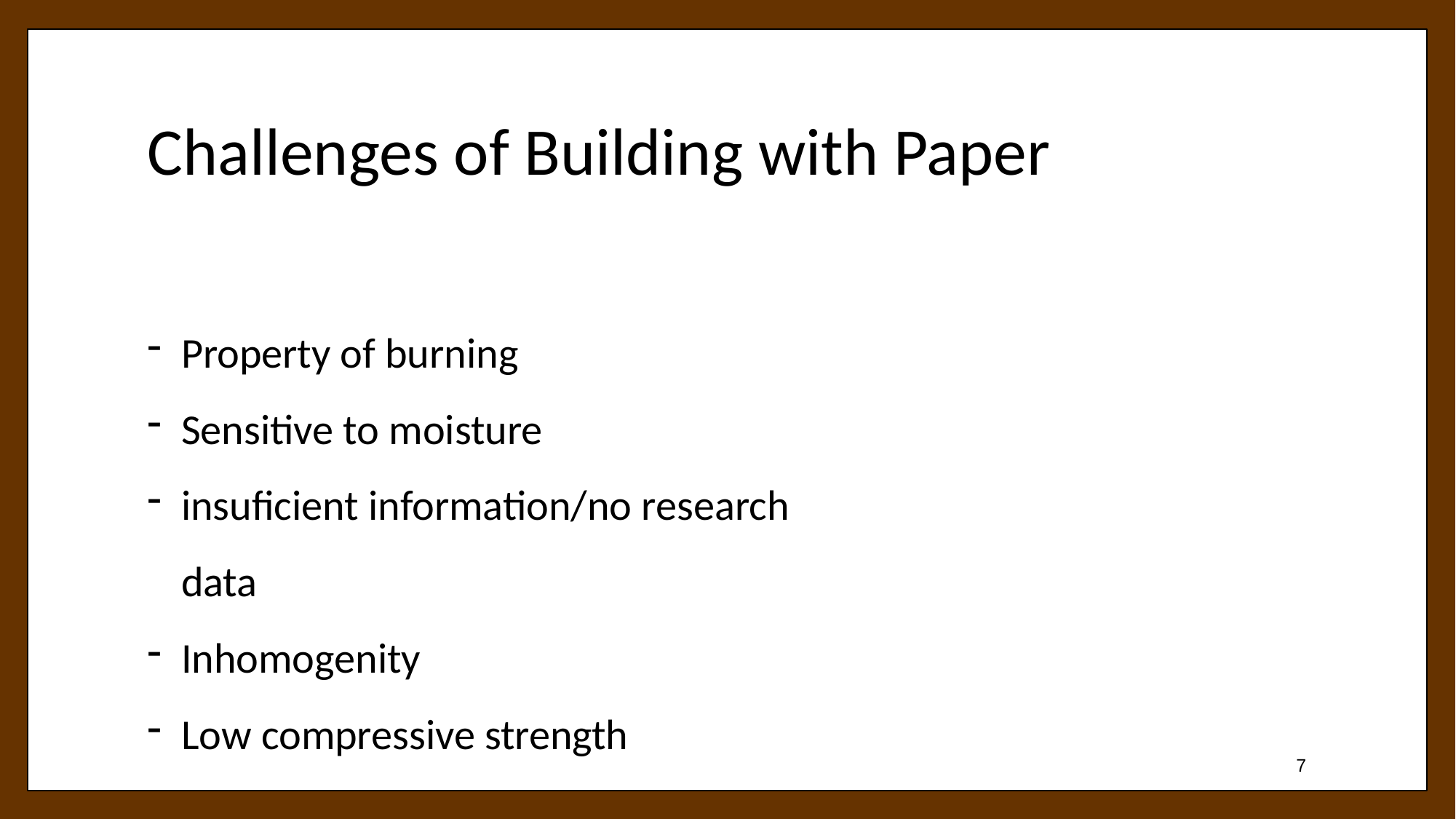

# Challenges of Building with Paper
Property of burning
Sensitive to moisture
insuficient information/no research data
Inhomogenity
Low compressive strength
7